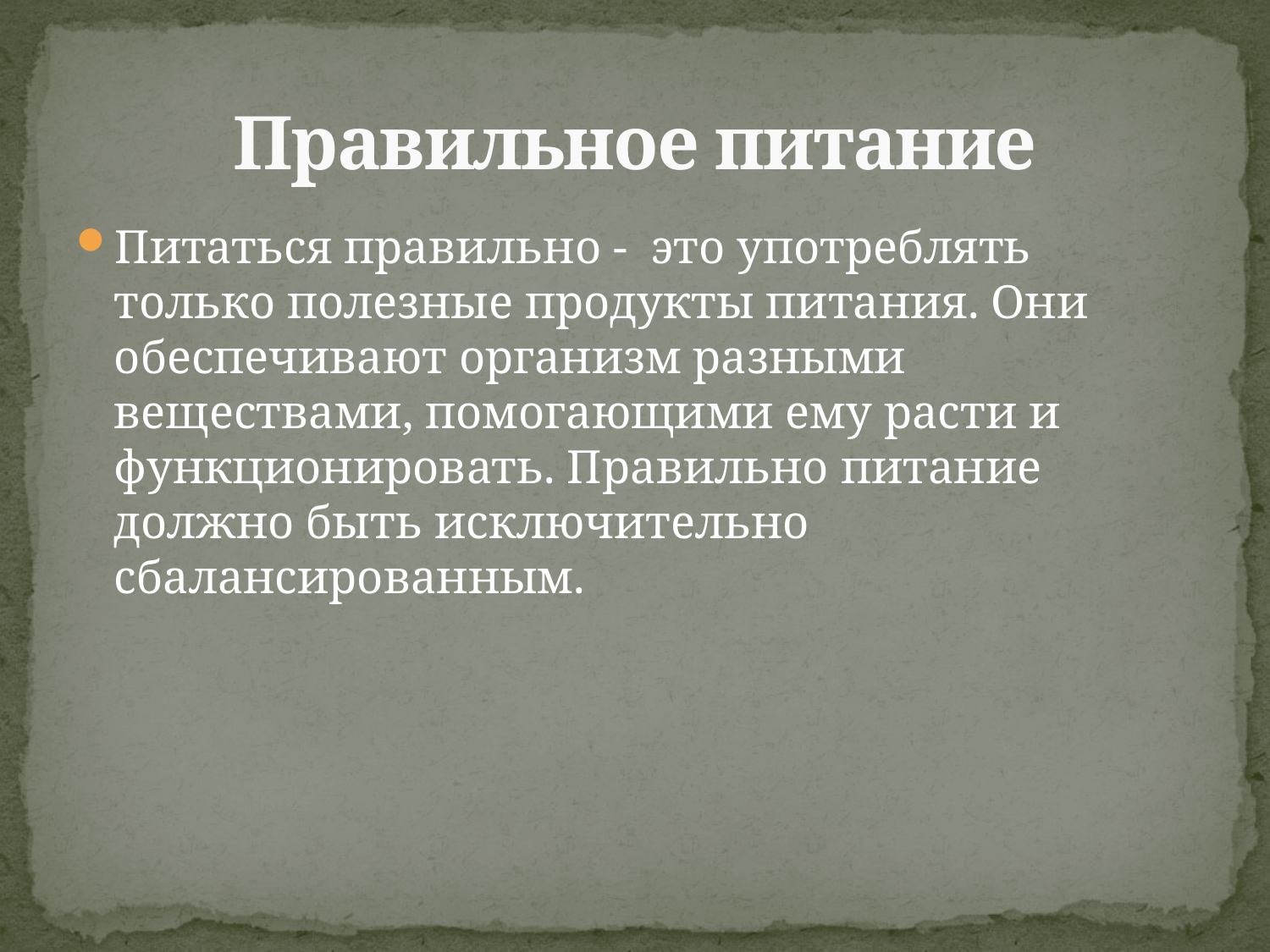

# Правильное питание
Питаться правильно -  это употреблять только полезные продукты питания. Они обеспечивают организм разными веществами, помогающими ему расти и функционировать. Правильно питание должно быть исключительно сбалансированным.